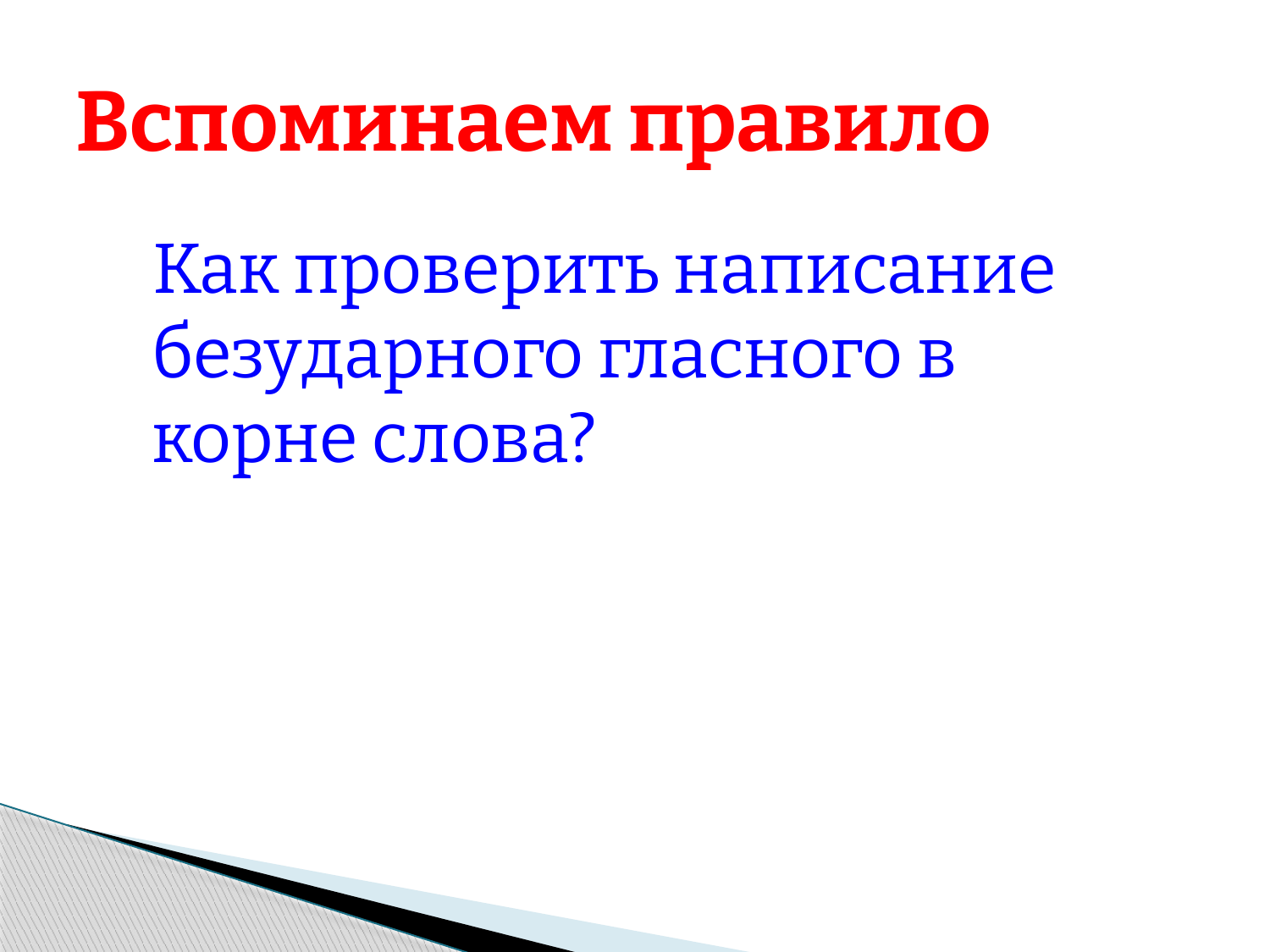

# Вспоминаем правило
      Как проверить написание безударного гласного в  корне слова?